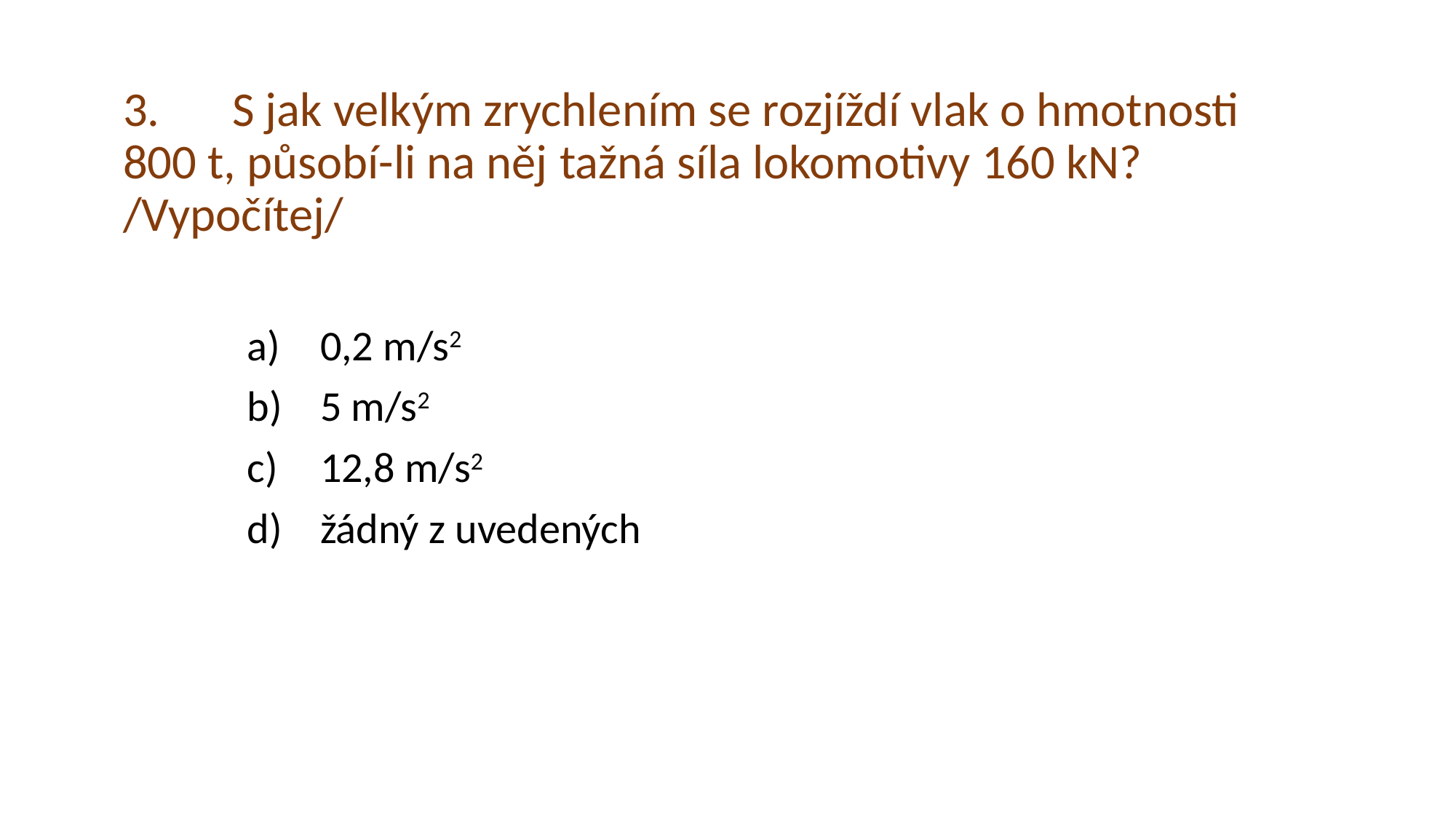

# 3.	S jak velkým zrychlením se rozjíždí vlak o hmotnosti    	800 t, působí-li na něj 	tažná síla lokomotivy 160 kN? 	/Vypočítej/
0,2 m/s2
5 m/s2
12,8 m/s2
žádný z uvedených